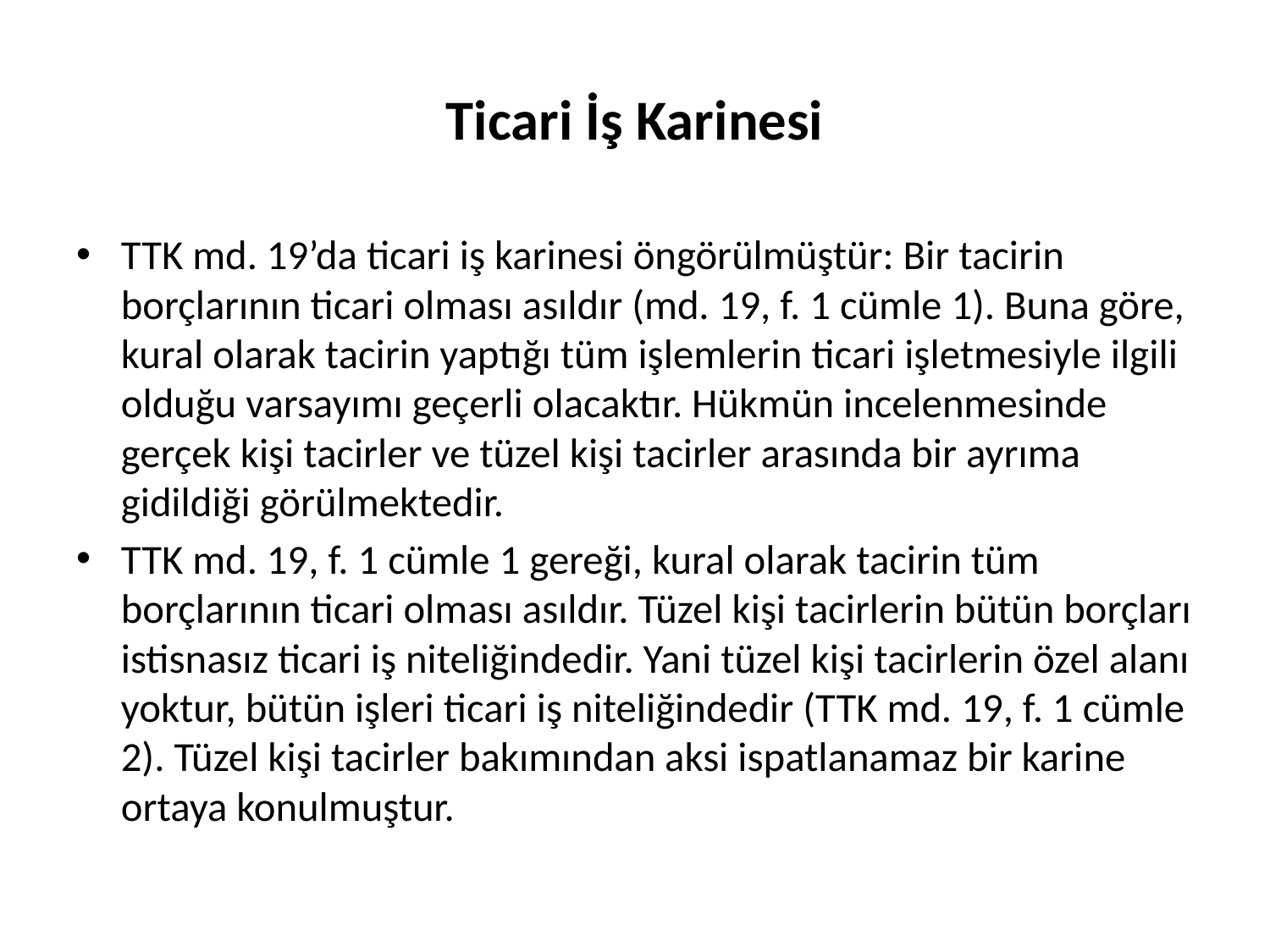

# Ticari İş Karinesi
TTK md. 19’da ticari iş karinesi öngörülmüştür: Bir tacirin borçlarının ticari olması asıldır (md. 19, f. 1 cümle 1). Buna göre, kural olarak tacirin yaptığı tüm işlemlerin ticari işletmesiyle ilgili olduğu varsayımı geçerli olacaktır. Hükmün incelenmesinde gerçek kişi tacirler ve tüzel kişi tacirler arasında bir ayrıma gidildiği görülmektedir.
TTK md. 19, f. 1 cümle 1 gereği, kural olarak tacirin tüm borçlarının ticari olması asıldır. Tüzel kişi tacirlerin bütün borçları istisnasız ticari iş niteliğindedir. Yani tüzel kişi tacirlerin özel alanı yoktur, bütün işleri ticari iş niteliğindedir (TTK md. 19, f. 1 cümle 2). Tüzel kişi tacirler bakımından aksi ispatlanamaz bir karine ortaya konulmuştur.